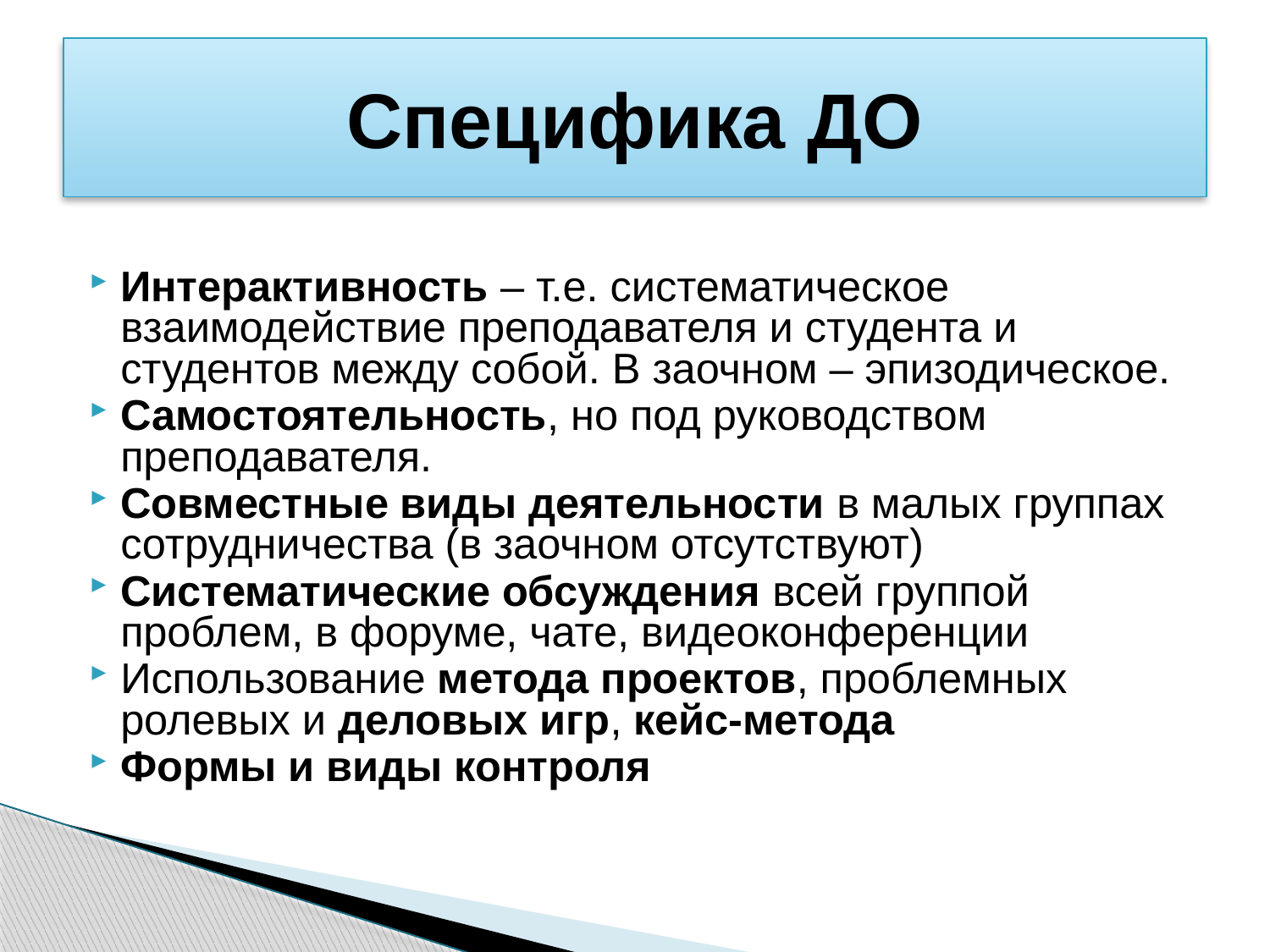

# Специфика ДО

Интерактивность – т.е. систематическое взаимодействие преподавателя и студента и студентов между собой. В заочном – эпизодическое.
Самостоятельность, но под руководством преподавателя.
Совместные виды деятельности в малых группах сотрудничества (в заочном отсутствуют)
Систематические обсуждения всей группой проблем, в форуме, чате, видеоконференции
Использование метода проектов, проблемных ролевых и деловых игр, кейс-метода
Формы и виды контроля